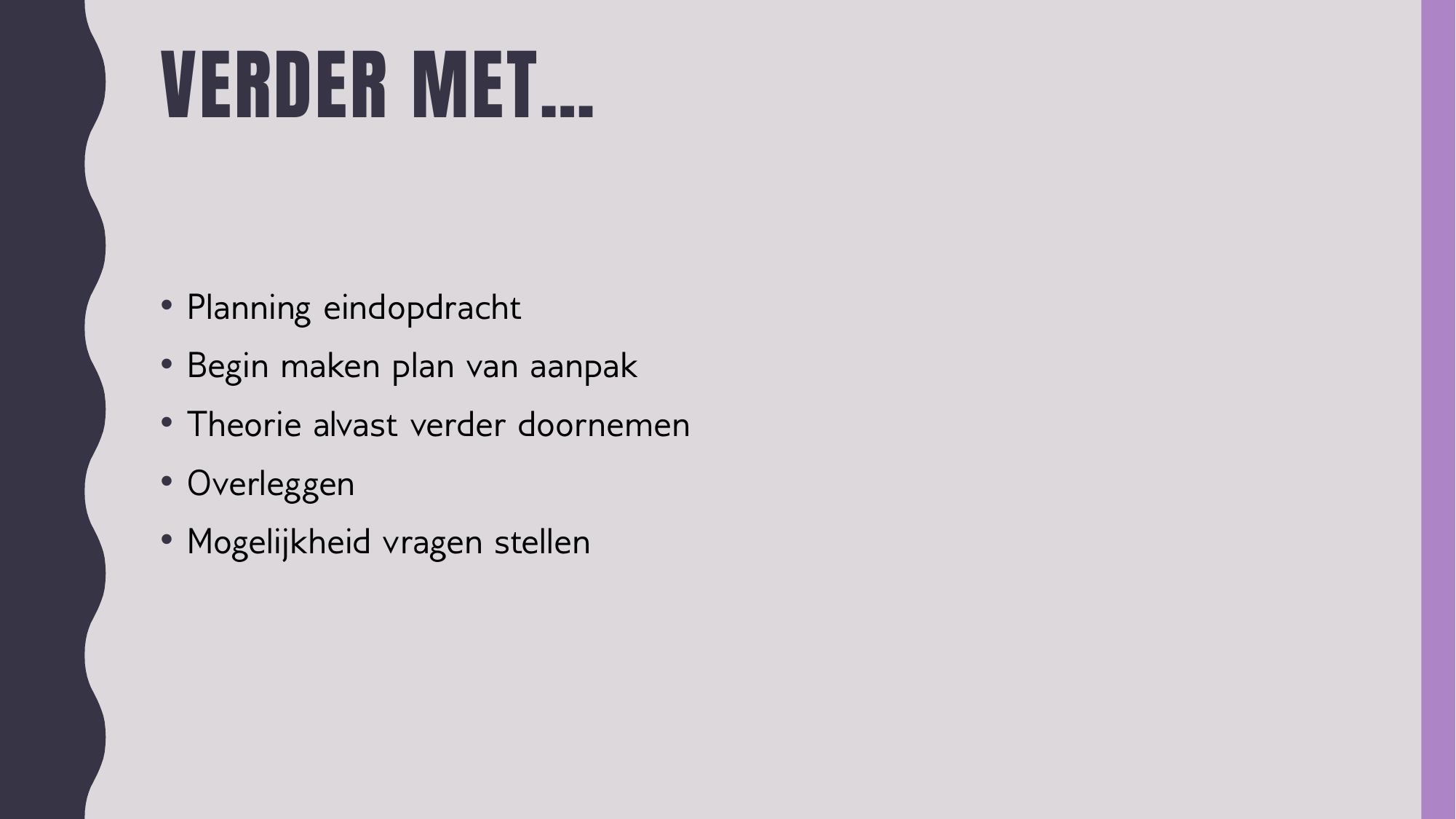

# Verder met…
Planning eindopdracht
Begin maken plan van aanpak
Theorie alvast verder doornemen
Overleggen
Mogelijkheid vragen stellen